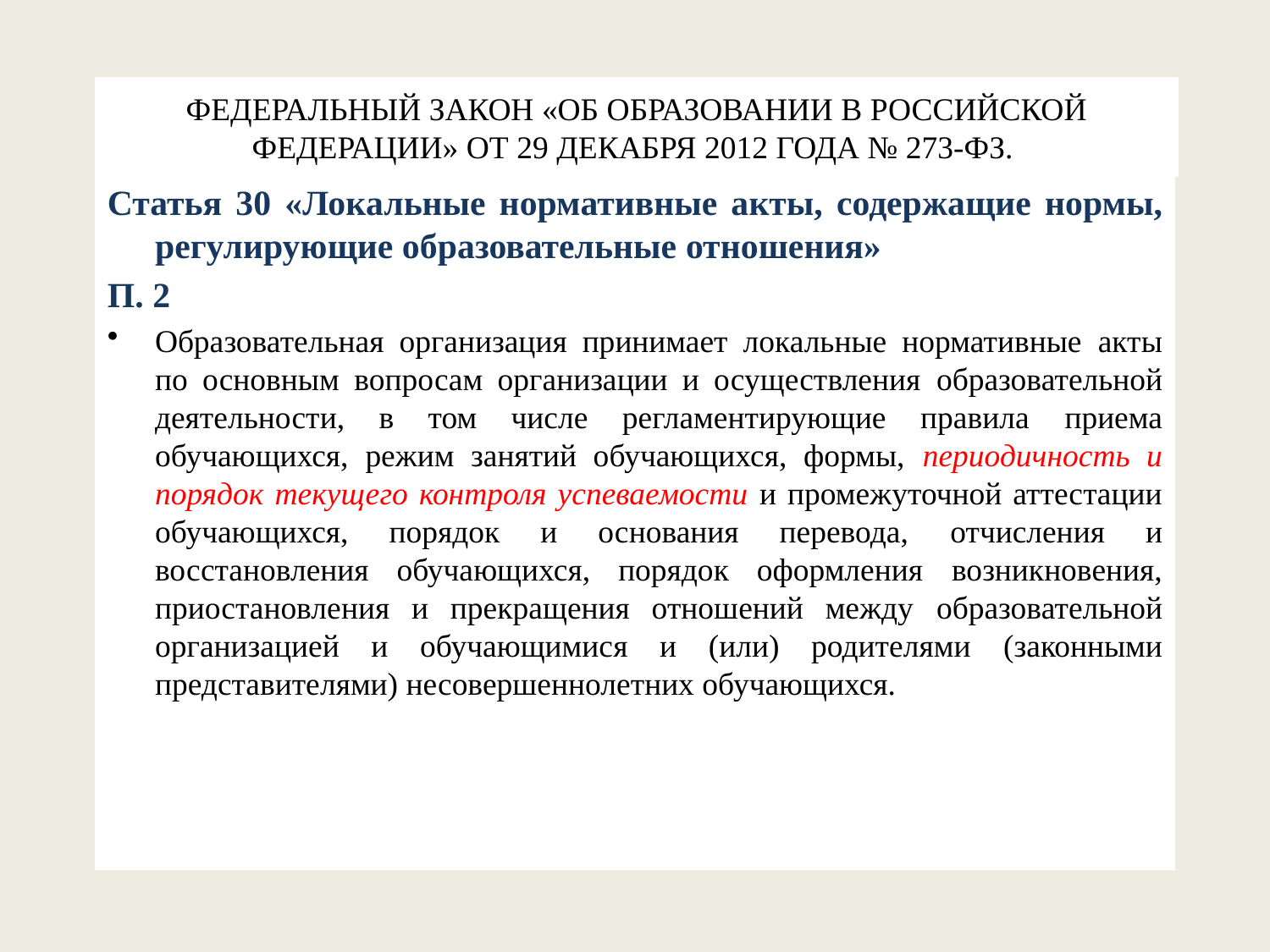

ФЕДЕРАЛЬНЫЙ ЗАКОН «ОБ ОБРАЗОВАНИИ В РОССИЙСКОЙ ФЕДЕРАЦИИ» ОТ 29 ДЕКАБРЯ 2012 ГОДА № 273-ФЗ.

Статья 30 «Локальные нормативные акты, содержащие нормы, регулирующие образовательные отношения»
П. 2
Образовательная организация принимает локальные нормативные акты по основным вопросам организации и осуществления образовательной деятельности, в том числе регламентирующие правила приема обучающихся, режим занятий обучающихся, формы, периодичность и порядок текущего контроля успеваемости и промежуточной аттестации обучающихся, порядок и основания перевода, отчисления и восстановления обучающихся, порядок оформления возникновения, приостановления и прекращения отношений между образовательной организацией и обучающимися и (или) родителями (законными представителями) несовершеннолетних обучающихся.